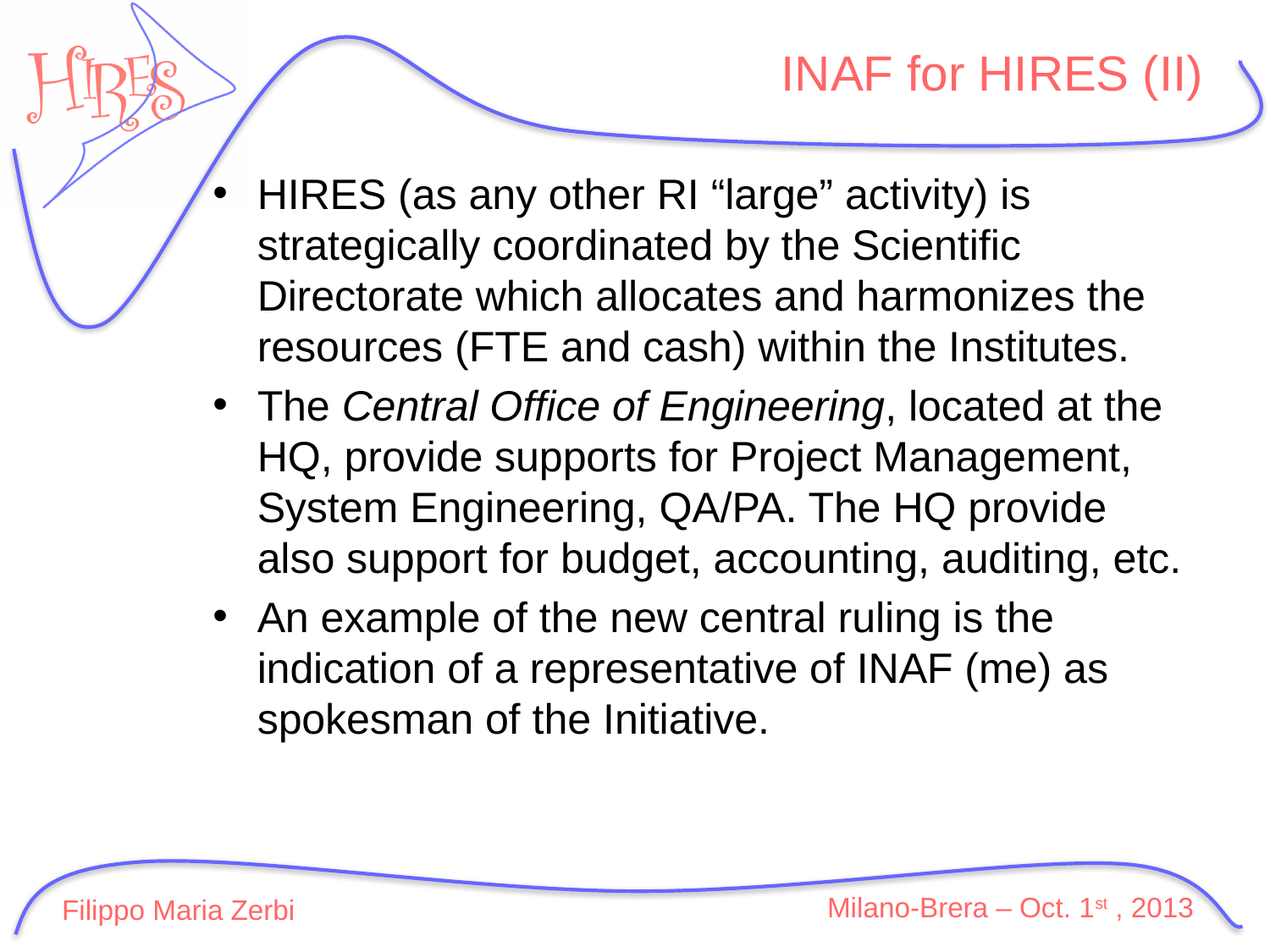

# INAF for HIRES (II)
HIRES (as any other RI “large” activity) is strategically coordinated by the Scientific Directorate which allocates and harmonizes the resources (FTE and cash) within the Institutes.
The Central Office of Engineering, located at the HQ, provide supports for Project Management, System Engineering, QA/PA. The HQ provide also support for budget, accounting, auditing, etc.
An example of the new central ruling is the indication of a representative of INAF (me) as spokesman of the Initiative.